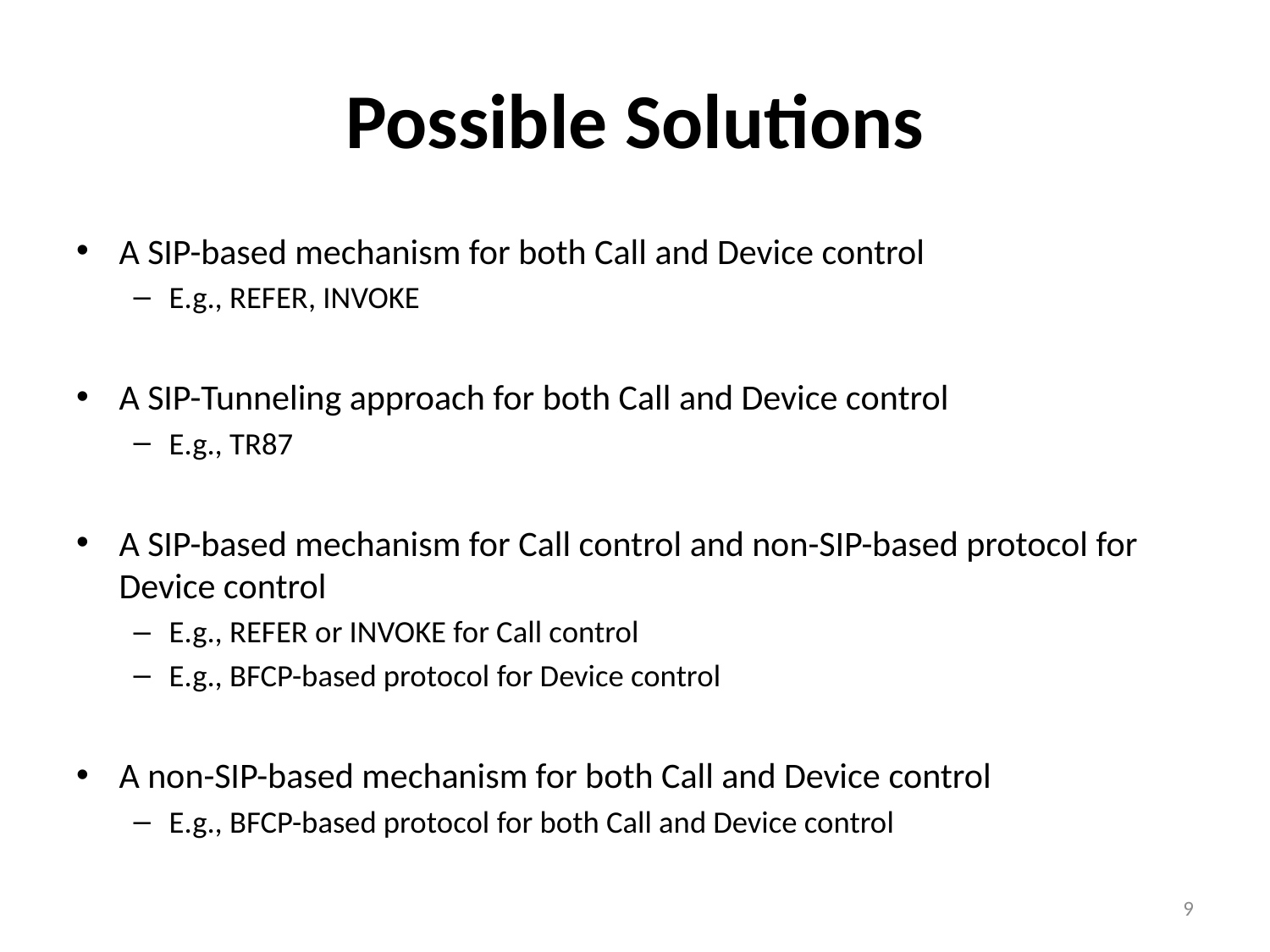

# Possible Solutions
A SIP-based mechanism for both Call and Device control
E.g., REFER, INVOKE

A SIP-Tunneling approach for both Call and Device control
E.g., TR87

A SIP-based mechanism for Call control and non-SIP-based protocol for Device control
E.g., REFER or INVOKE for Call control
E.g., BFCP-based protocol for Device control

A non-SIP-based mechanism for both Call and Device control
E.g., BFCP-based protocol for both Call and Device control

9